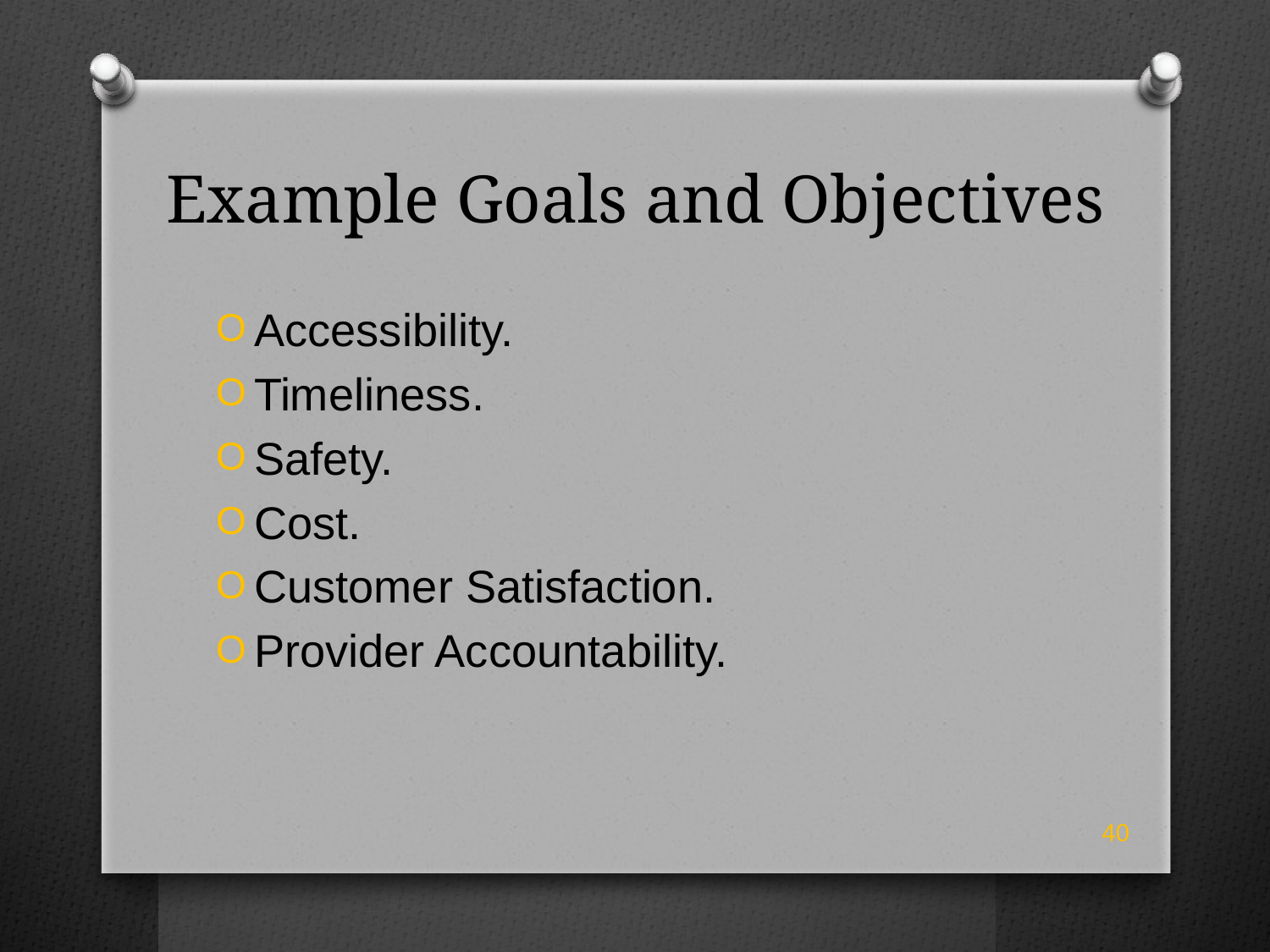

# Example Goals and Objectives
Accessibility.
Timeliness.
Safety.
Cost.
Customer Satisfaction.
Provider Accountability.

40